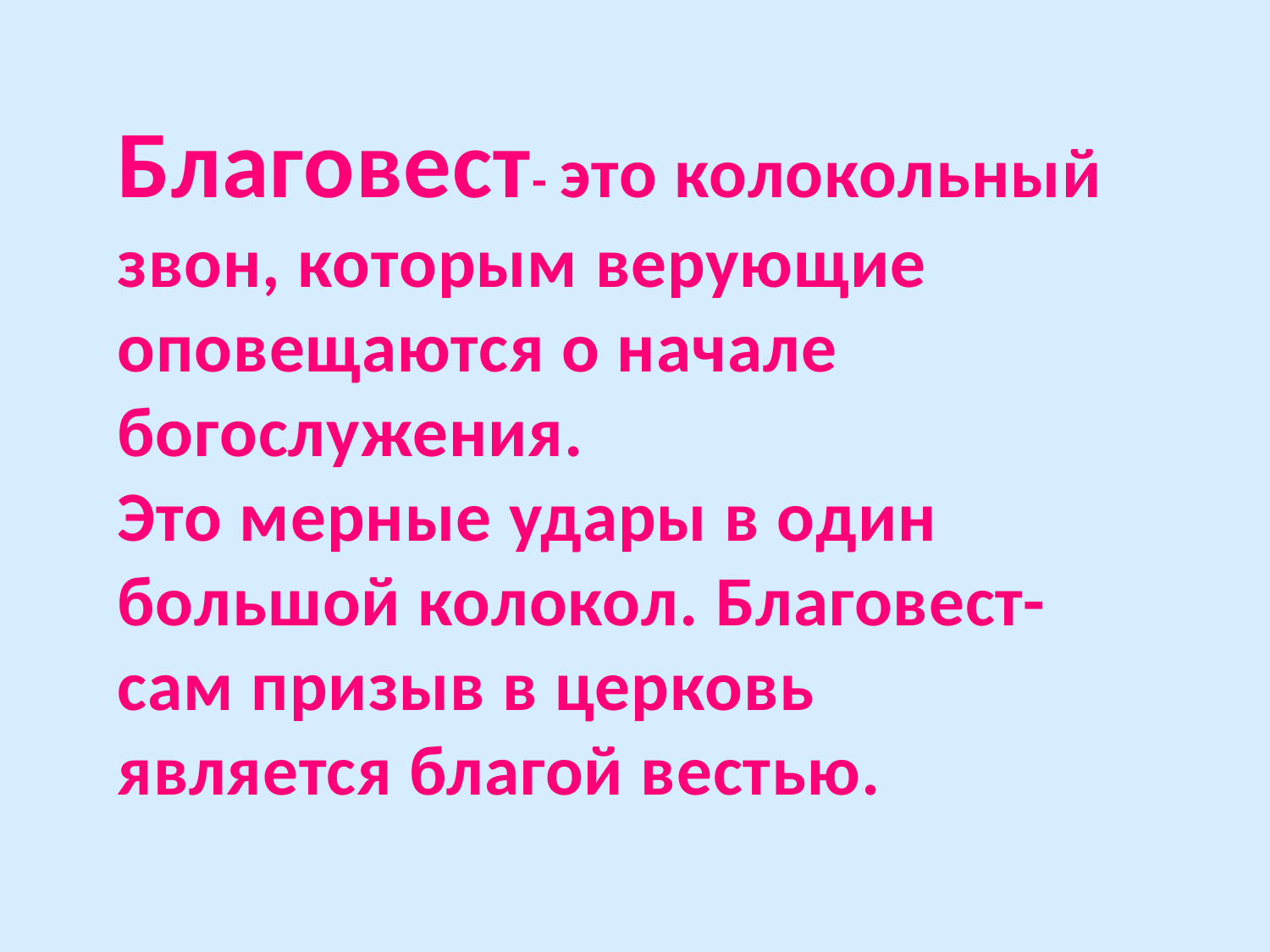

Благовест- это колокольный звон, которым верующие оповещаются о начале богослужения.
Это мерные удары в один большой колокол. Благовест-сам призыв в церковь является благой вестью.